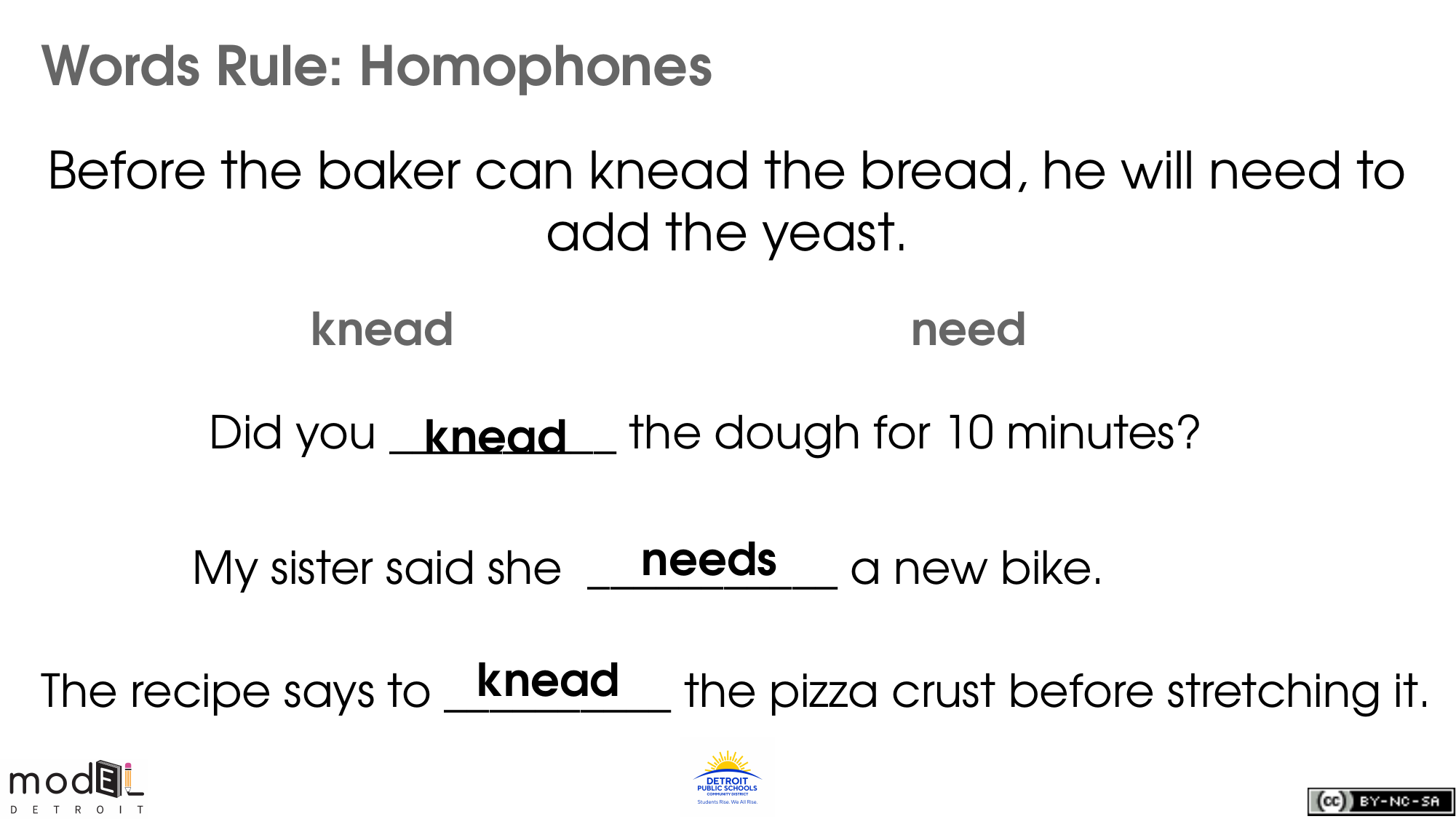

# Words Rule: Homophones
Before the baker can knead the bread, he will need to add the yeast.

knead					need
Did you __________ the dough for 10 minutes?

knead
needs
My sister said she  ___________ a new bike.

The recipe says to __________ the pizza crust before stretching it.
knead